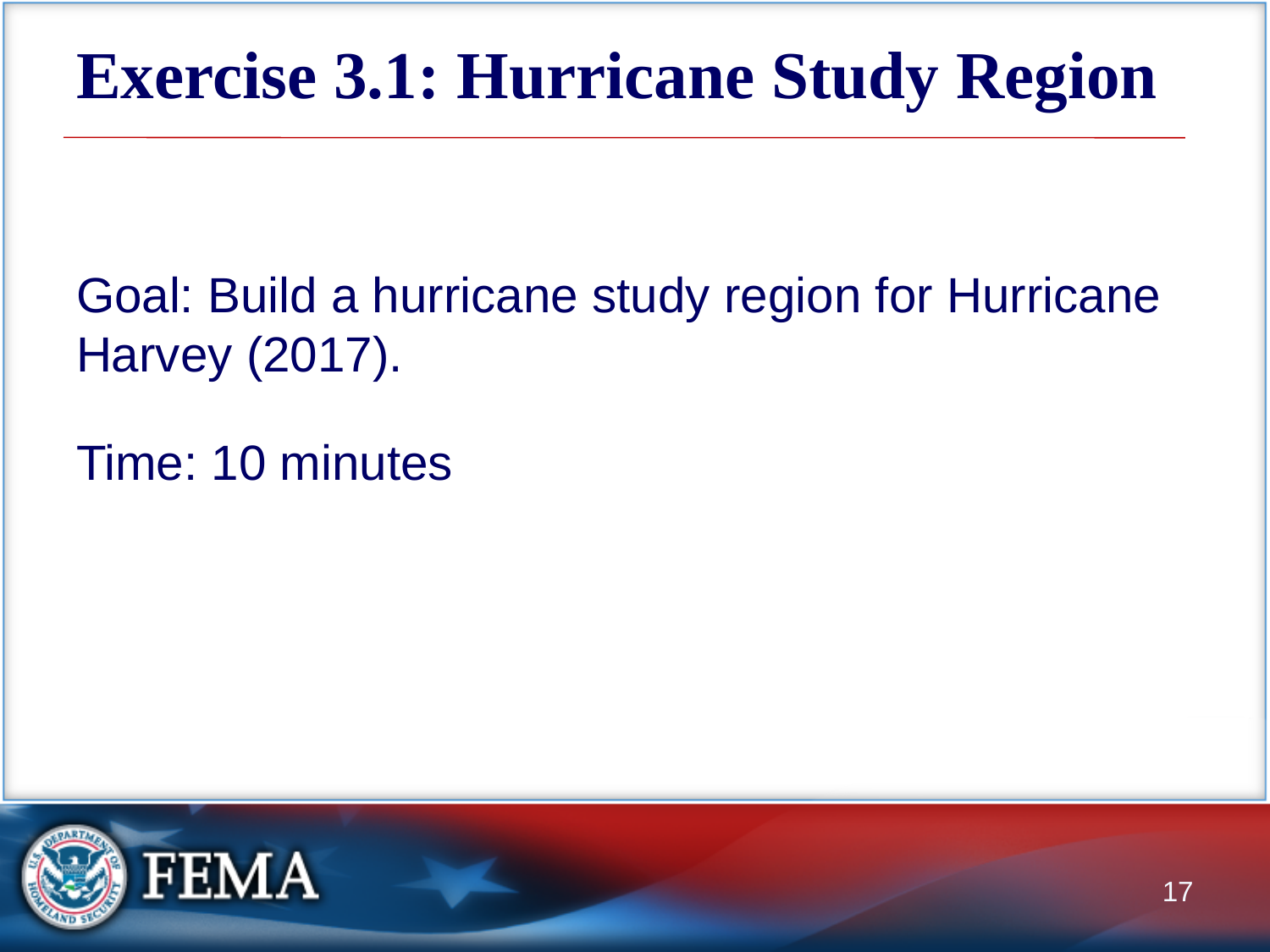

# Exercise 3.1: Hurricane Study Region

Goal: Build a hurricane study region for Hurricane Harvey (2017).
Time: 10 minutes
17